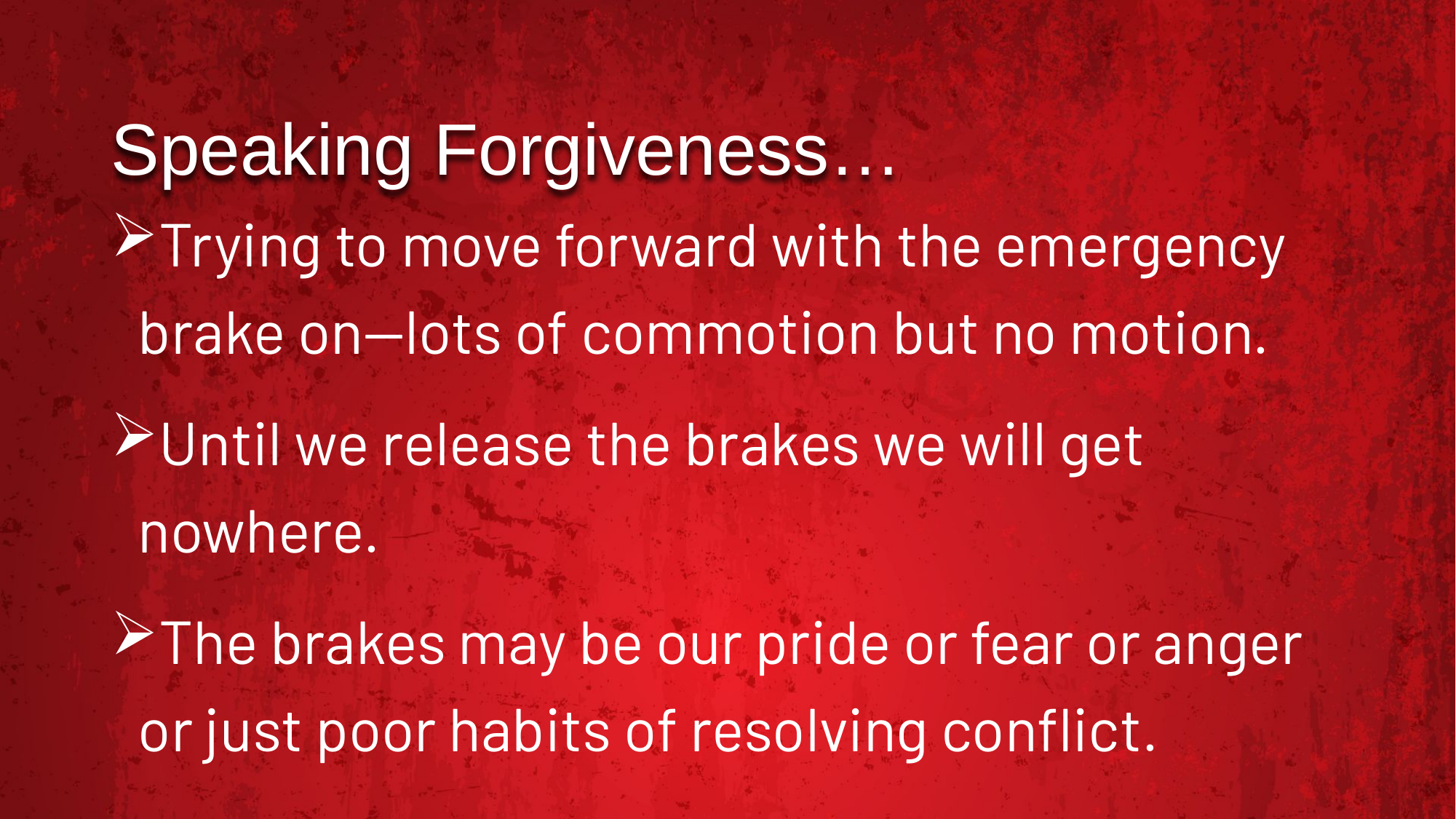

# Speaking Forgiveness…
Trying to move forward with the emergency brake on—lots of commotion but no motion.
Until we release the brakes we will get nowhere.
The brakes may be our pride or fear or anger or just poor habits of resolving conflict.